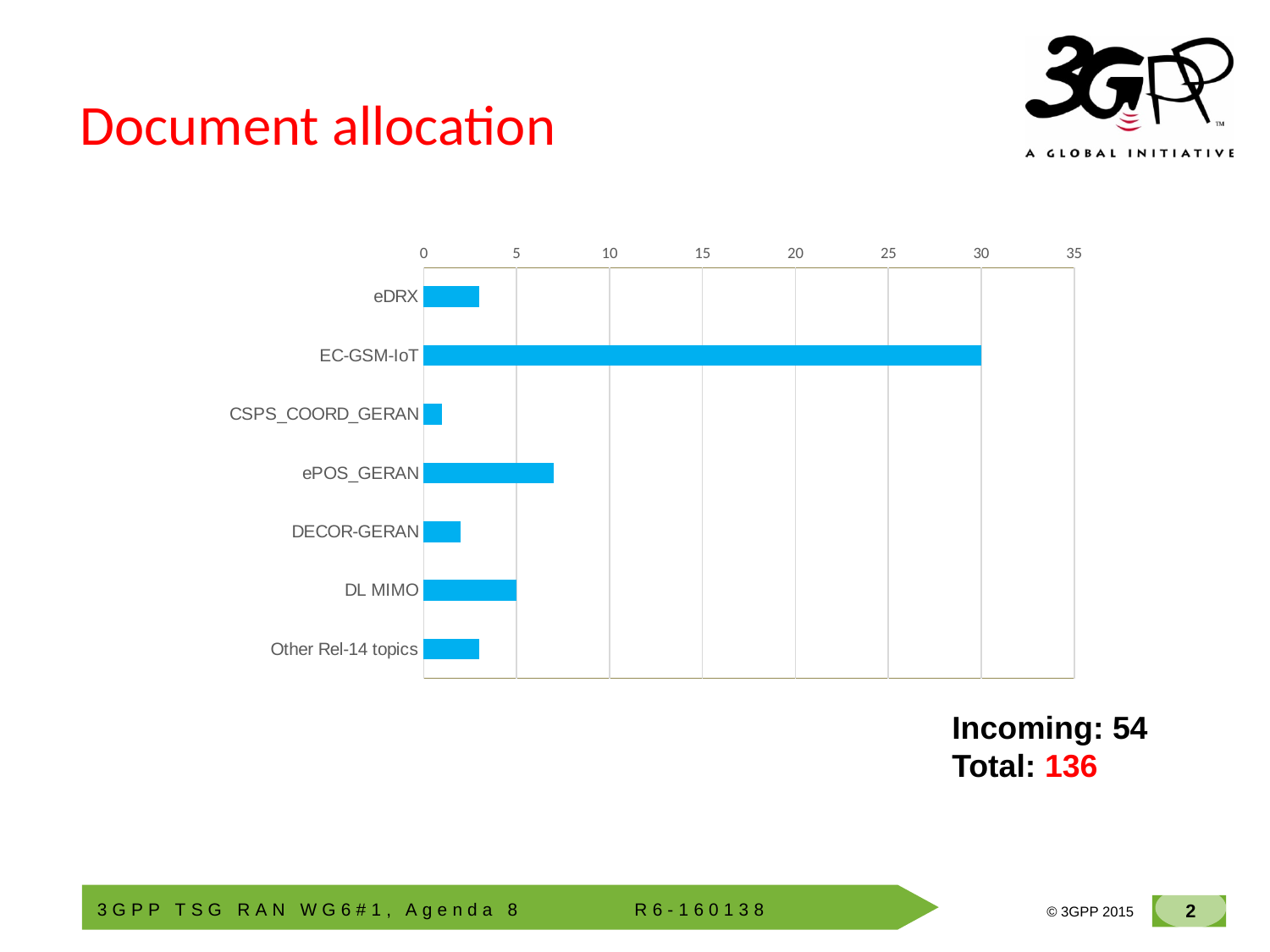

# Document allocation

### Chart

| Category |  |
|---|---|
| eDRX | 3.0 |
| EC-GSM-IoT | 30.0 |
| CSPS_COORD_GERAN | 1.0 |
| ePOS_GERAN | 7.0 |
| DECOR-GERAN | 2.0 |
| DL MIMO | 5.0 |
| Other Rel-14 topics | 3.0 |
Incoming: 54
Total: 136